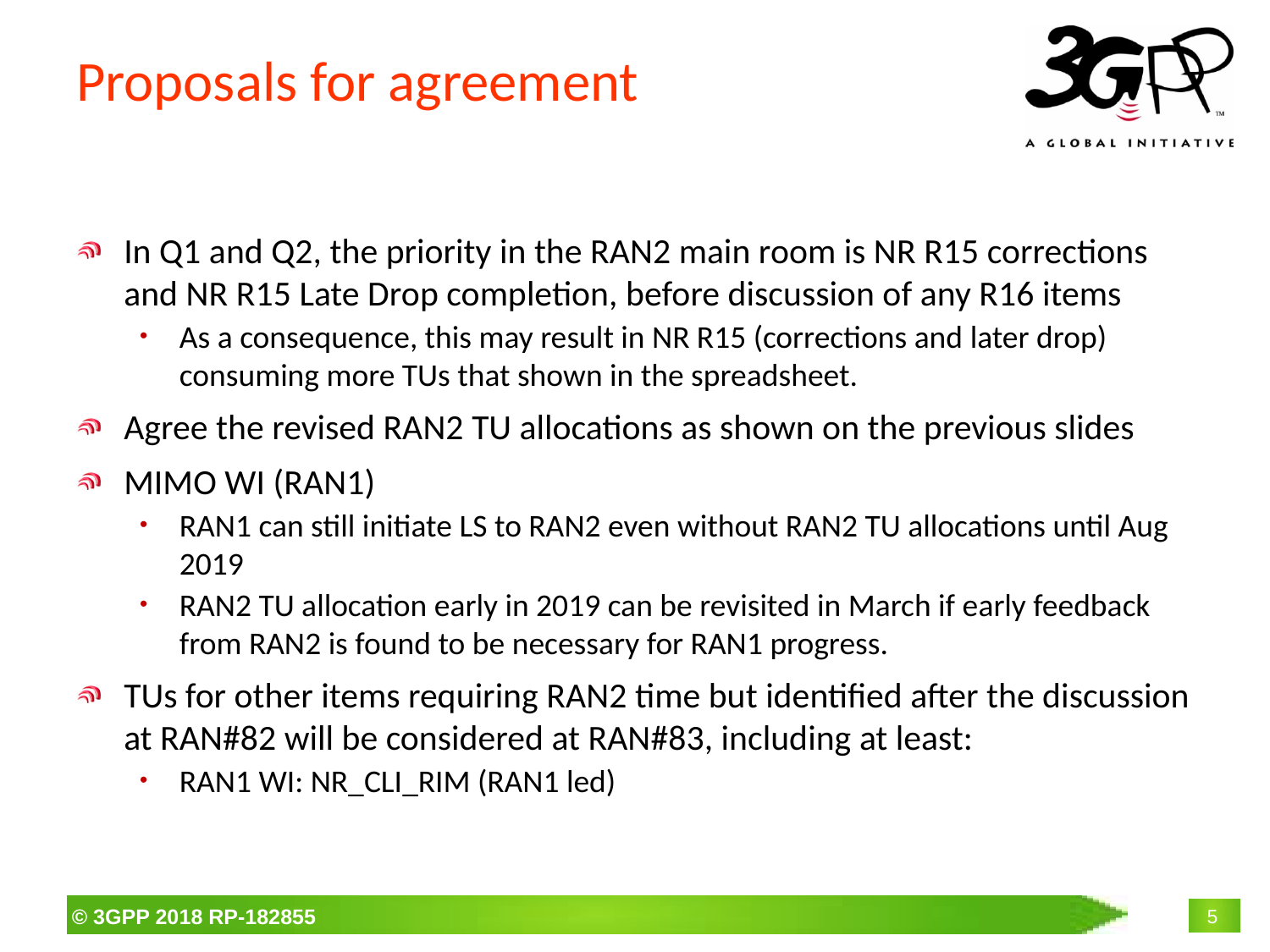

# Proposals for agreement
In Q1 and Q2, the priority in the RAN2 main room is NR R15 corrections and NR R15 Late Drop completion, before discussion of any R16 items
As a consequence, this may result in NR R15 (corrections and later drop) consuming more TUs that shown in the spreadsheet.
Agree the revised RAN2 TU allocations as shown on the previous slides
MIMO WI (RAN1)
RAN1 can still initiate LS to RAN2 even without RAN2 TU allocations until Aug 2019
RAN2 TU allocation early in 2019 can be revisited in March if early feedback from RAN2 is found to be necessary for RAN1 progress.
TUs for other items requiring RAN2 time but identified after the discussion at RAN#82 will be considered at RAN#83, including at least:
RAN1 WI: NR_CLI_RIM (RAN1 led)